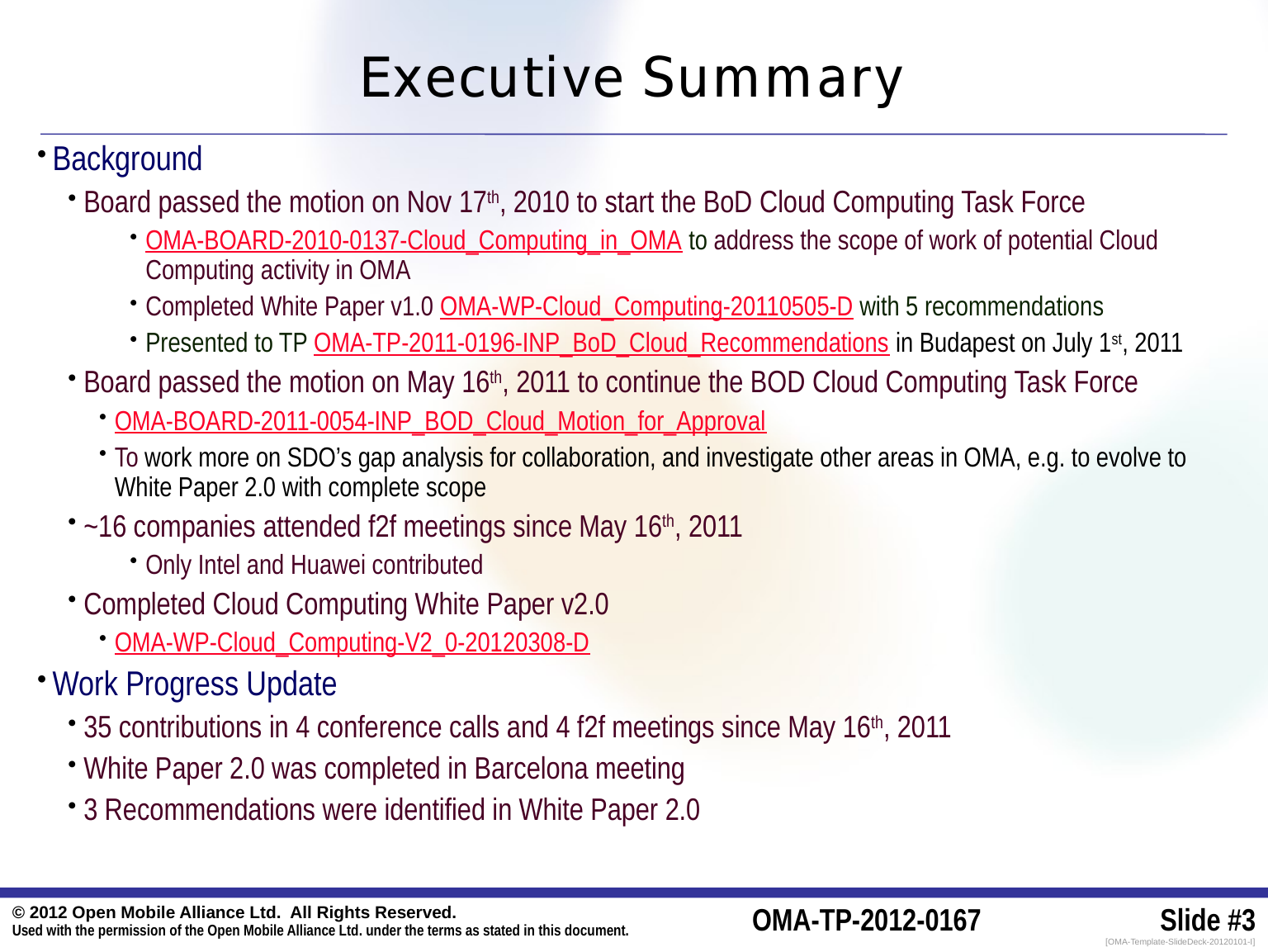

# Executive Summary
Background
Board passed the motion on Nov 17th, 2010 to start the BoD Cloud Computing Task Force
OMA-BOARD-2010-0137-Cloud_Computing_in_OMA to address the scope of work of potential Cloud Computing activity in OMA
Completed White Paper v1.0 OMA-WP-Cloud_Computing-20110505-D with 5 recommendations
Presented to TP OMA-TP-2011-0196-INP_BoD_Cloud_Recommendations in Budapest on July 1st, 2011
Board passed the motion on May 16th, 2011 to continue the BOD Cloud Computing Task Force
OMA-BOARD-2011-0054-INP_BOD_Cloud_Motion_for_Approval
To work more on SDO’s gap analysis for collaboration, and investigate other areas in OMA, e.g. to evolve to White Paper 2.0 with complete scope
~16 companies attended f2f meetings since May 16th, 2011
Only Intel and Huawei contributed
Completed Cloud Computing White Paper v2.0
OMA-WP-Cloud_Computing-V2_0-20120308-D
Work Progress Update
35 contributions in 4 conference calls and 4 f2f meetings since May 16th, 2011
White Paper 2.0 was completed in Barcelona meeting
3 Recommendations were identified in White Paper 2.0